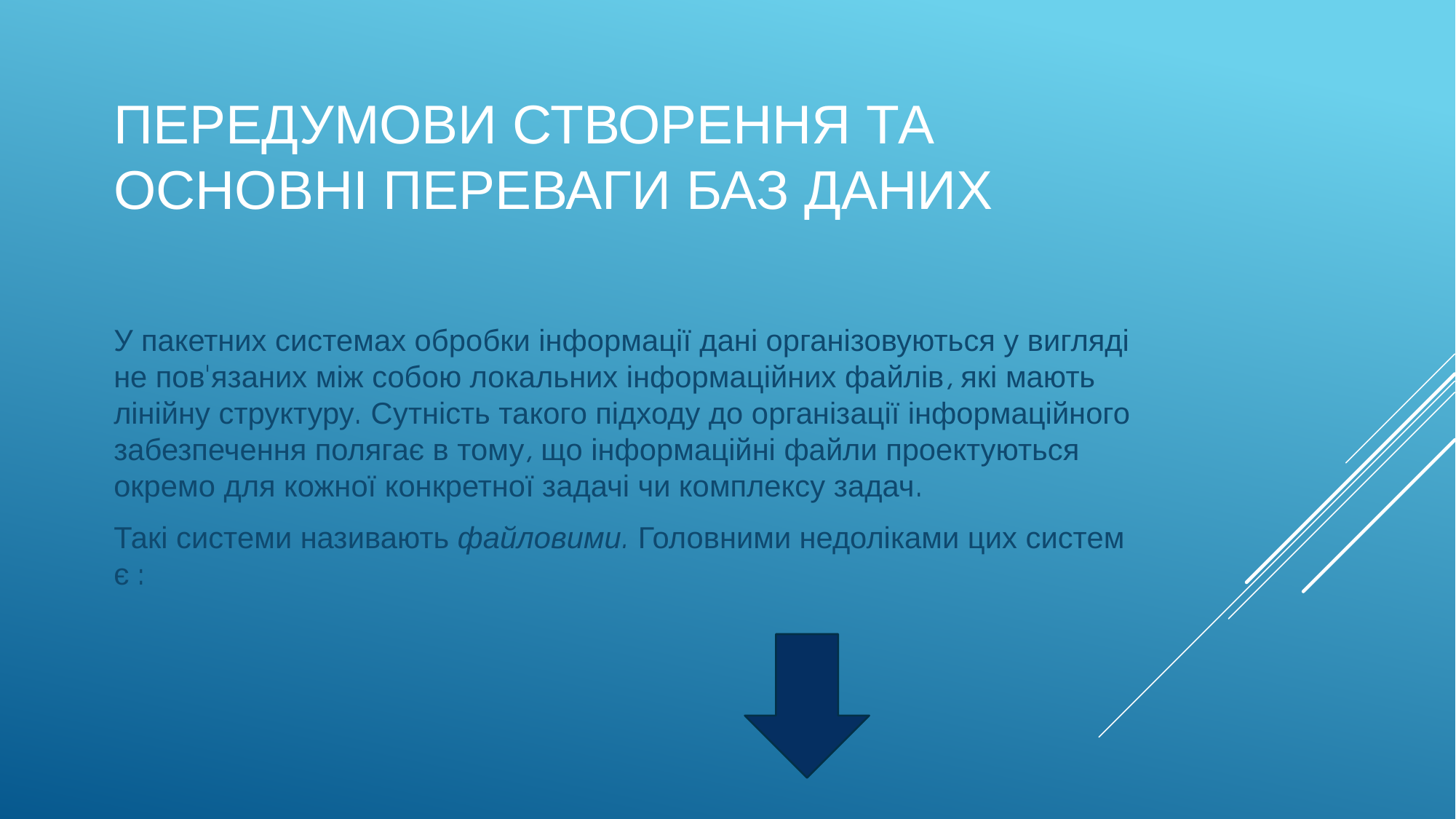

# Передумови Створення та основні переваги баз даних
У пакетних системах обробки інформації дані організовуються у вигляді не пов'язаних між собою локальних інформаційних файлів, які мають лінійну структуру. Сутність такого підходу до організації інформаційного забезпечення полягає в тому, що інформаційні файли проектуються окремо для кожної конкретної задачі чи комплексу задач.
Такі системи називають файловими. Голов­ними недоліками цих систем є :